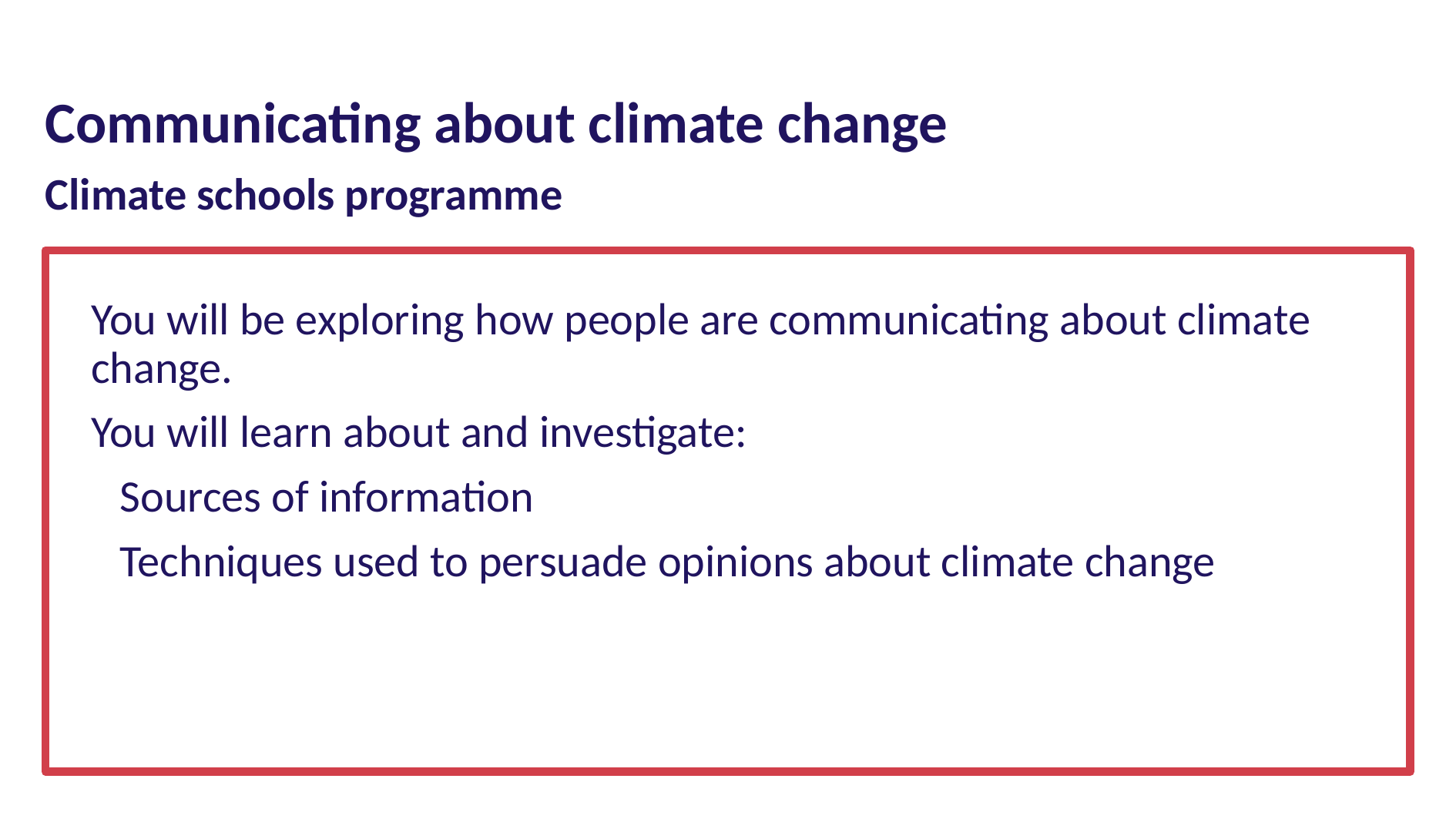

# Communicating about climate change
Climate schools programme

You will be exploring how people are communicating about climate change.
You will learn about and investigate:
Sources of information
Techniques used to persuade opinions about climate change